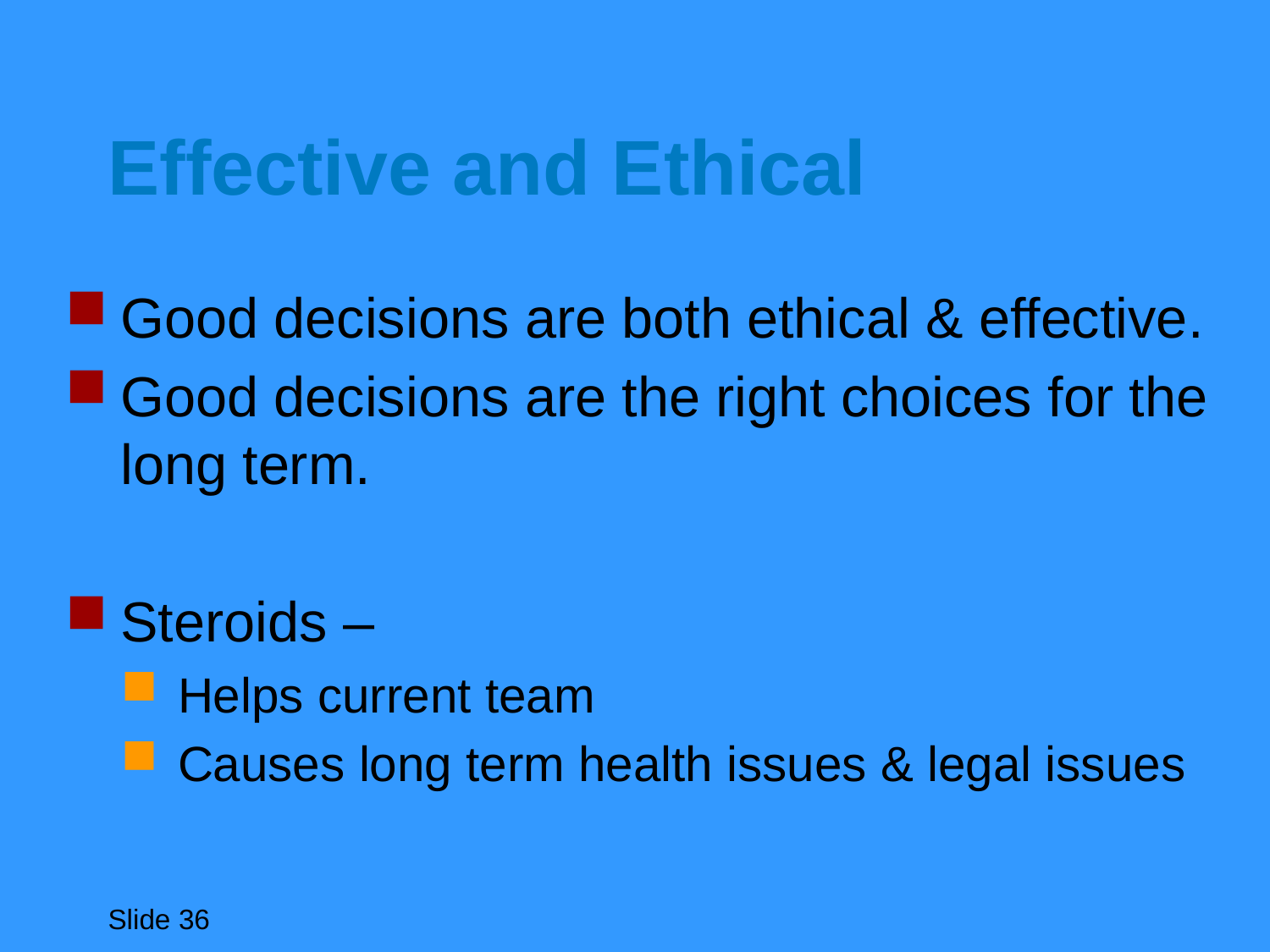

# Effective and Ethical
Good decisions are both ethical & effective.
Good decisions are the right choices for the long term.

Steroids –
Helps current team
Causes long term health issues & legal issues
Slide 36